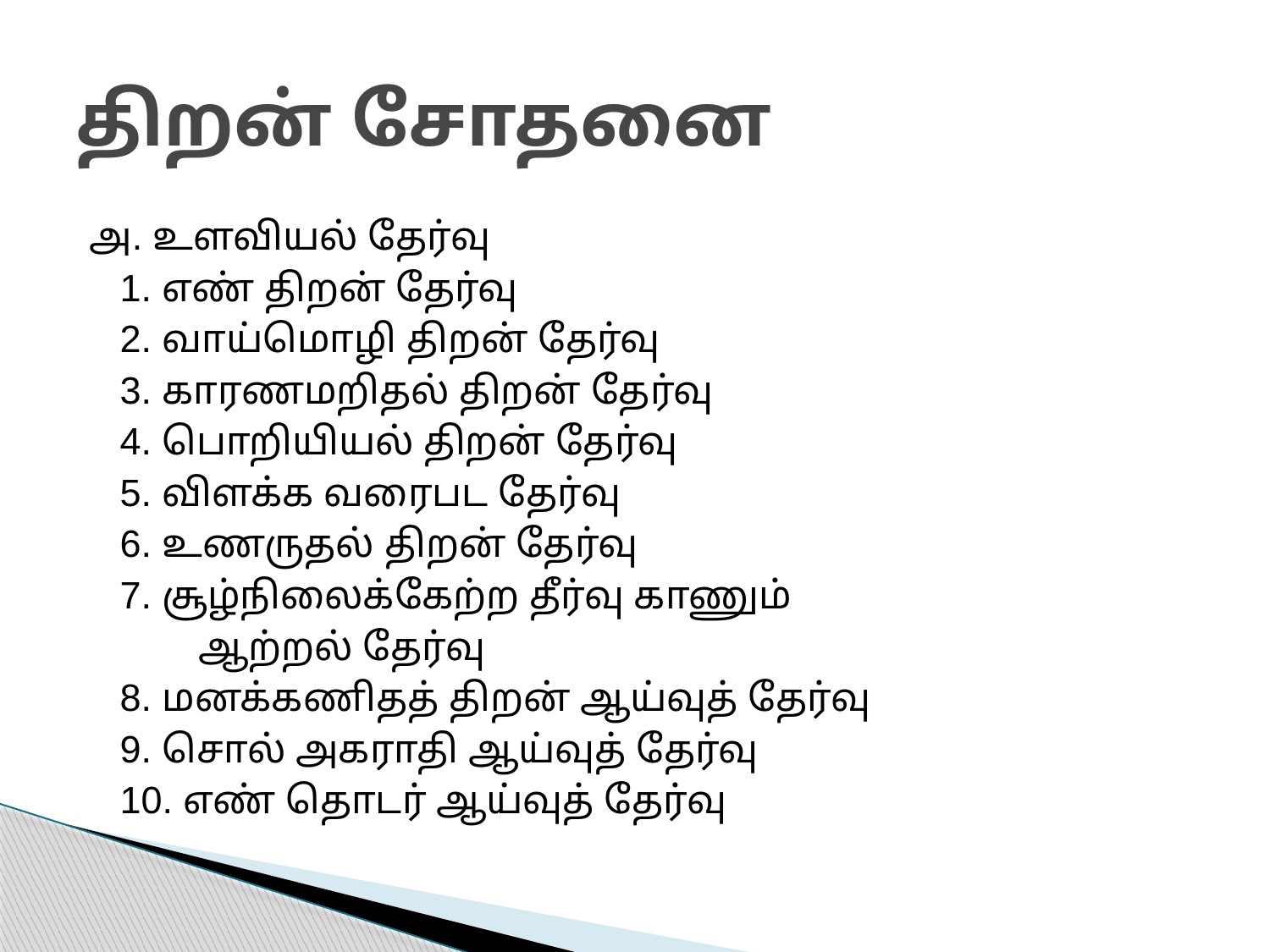

# திறன் சோதனை
அ. உளவியல் தேர்வு
		1. எண் திறன் தேர்வு
		2. வாய்மொழி திறன் தேர்வு
		3. காரணமறிதல் திறன் தேர்வு
		4. பொறியியல் திறன் தேர்வு
		5. விளக்க வரைபட தேர்வு
		6. உணருதல் திறன் தேர்வு
		7. சூழ்நிலைக்கேற்ற தீர்வு காணும்
           ஆற்றல் தேர்வு
		8. மனக்கணிதத் திறன் ஆய்வுத் தேர்வு
		9. சொல் அகராதி ஆய்வுத் தேர்வு
		10. எண் தொடர் ஆய்வுத் தேர்வு